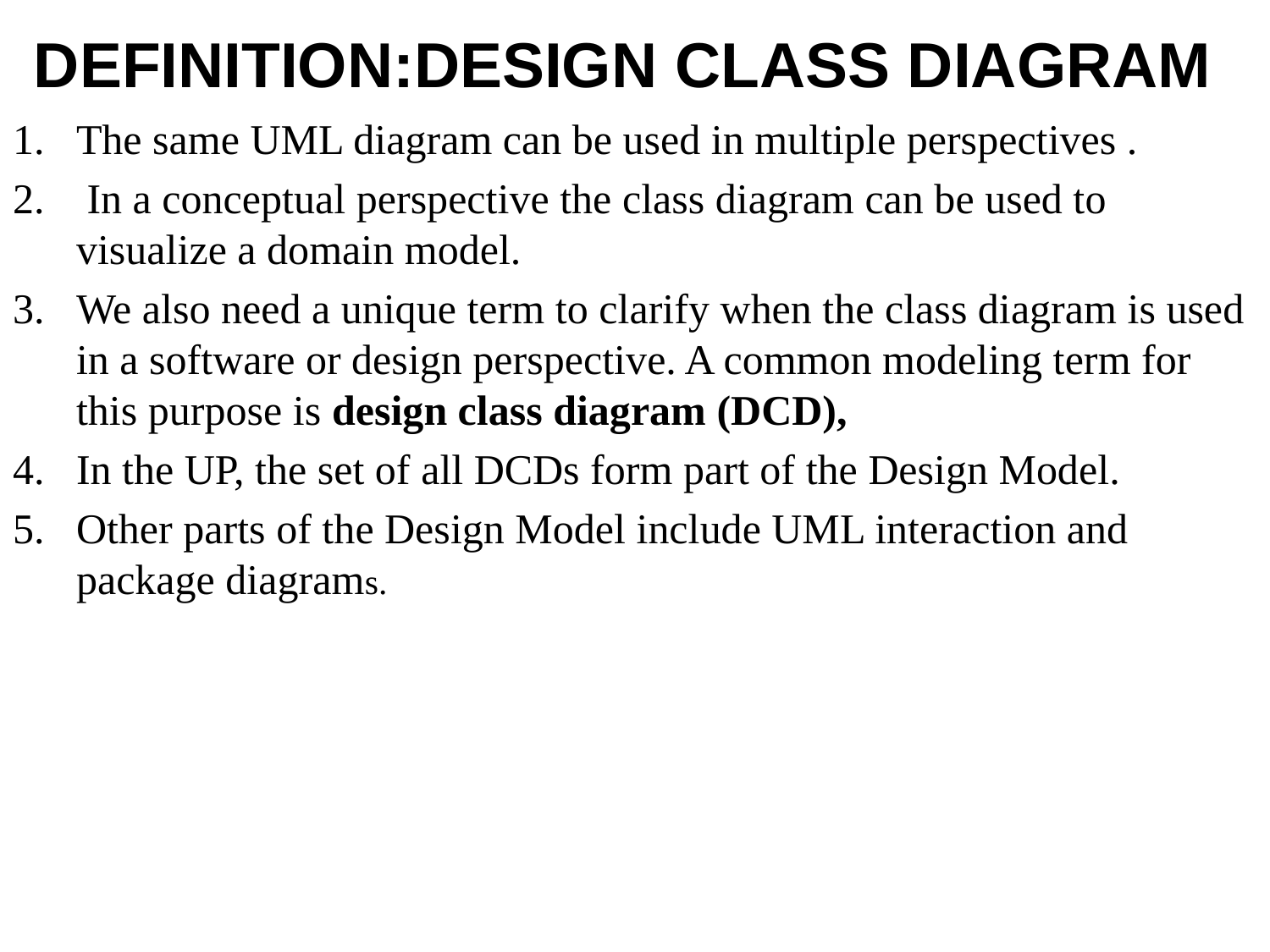

DEFINITION:DESIGN CLASS DIAGRAM
The same UML diagram can be used in multiple perspectives .
 In a conceptual perspective the class diagram can be used to visualize a domain model.
We also need a unique term to clarify when the class diagram is used in a software or design perspective. A common modeling term for this purpose is design class diagram (DCD),
In the UP, the set of all DCDs form part of the Design Model.
Other parts of the Design Model include UML interaction and package diagrams.